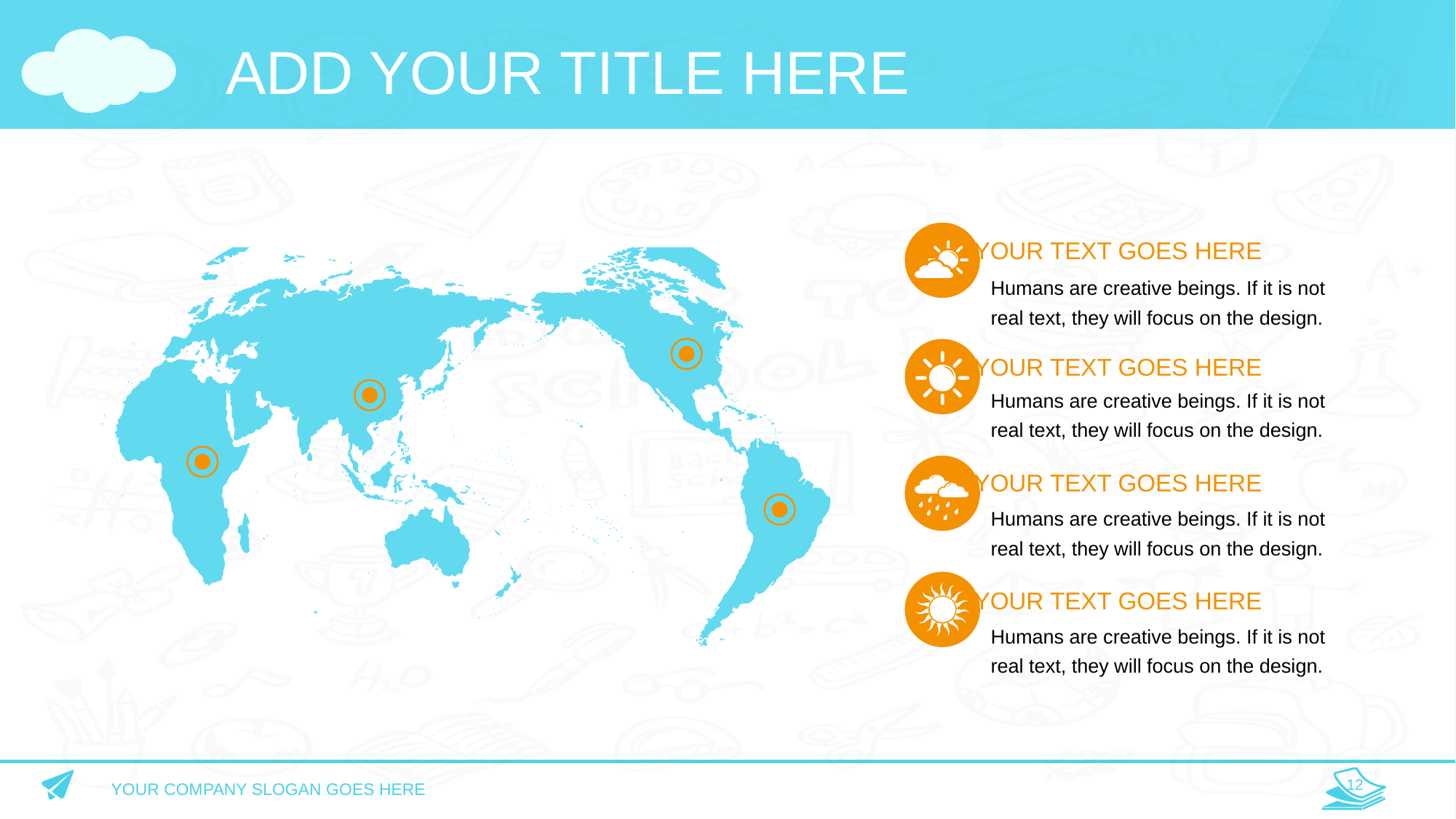

# ADD YOUR TITLE HERE

YOUR TEXT GOES HERE

Humans are creative beings. If it is not real text, they will focus on the design.

YOUR TEXT GOES HERE

Humans are creative beings. If it is not real text, they will focus on the design.

YOUR TEXT GOES HERE

Humans are creative beings. If it is not real text, they will focus on the design.

YOUR TEXT GOES HERE

Humans are creative beings. If it is not real text, they will focus on the design.
YOUR COMPANY SLOGAN GOES HERE